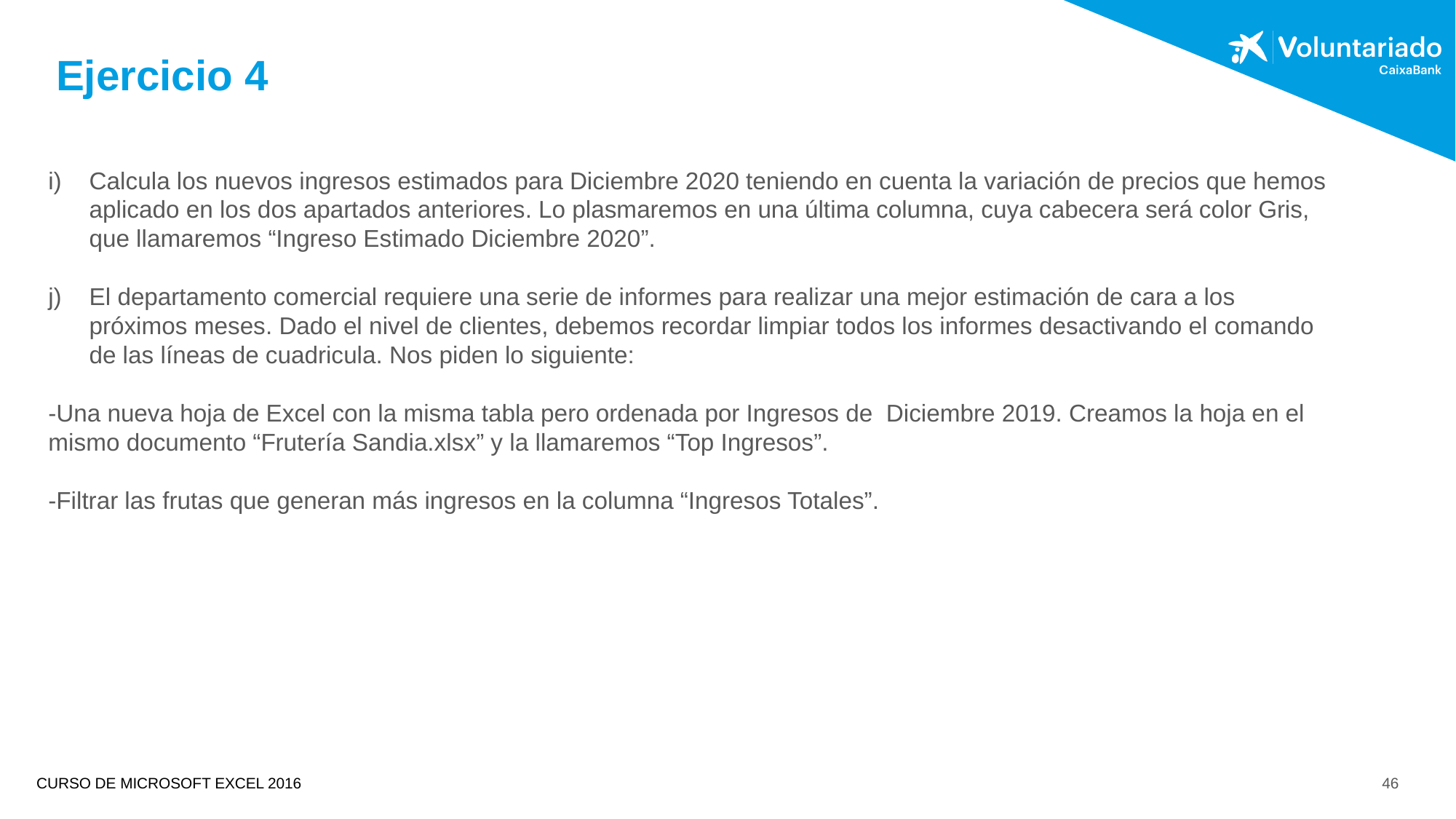

# Ejercicio 4

Calcula los nuevos ingresos estimados para Diciembre 2020 teniendo en cuenta la variación de precios que hemos aplicado en los dos apartados anteriores. Lo plasmaremos en una última columna, cuya cabecera será color Gris, que llamaremos “Ingreso Estimado Diciembre 2020”.

El departamento comercial requiere una serie de informes para realizar una mejor estimación de cara a los próximos meses. Dado el nivel de clientes, debemos recordar limpiar todos los informes desactivando el comando de las líneas de cuadricula. Nos piden lo siguiente:

-Una nueva hoja de Excel con la misma tabla pero ordenada por Ingresos de  Diciembre 2019. Creamos la hoja en el mismo documento “Frutería Sandia.xlsx” y la llamaremos “Top Ingresos”.

-Filtrar las frutas que generan más ingresos en la columna “Ingresos Totales”.